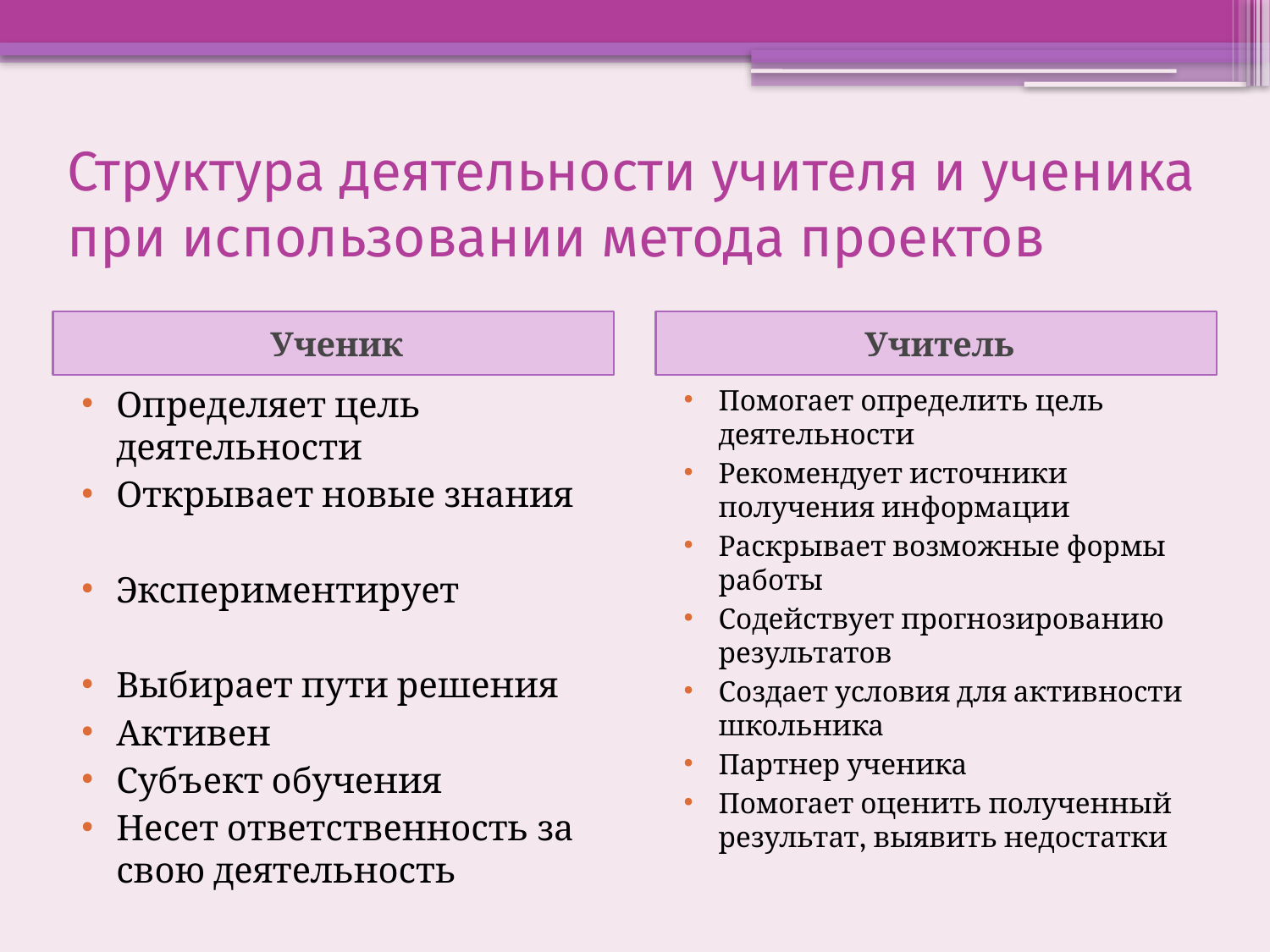

# Структура деятельности учителя и ученика при использовании метода проектов
Ученик
Учитель
Определяет цель деятельности
Открывает новые знания

Экспериментирует

Выбирает пути решения
Активен
Субъект обучения
Несет ответственность за свою деятельность
Помогает определить цель деятельности
Рекомендует источники получения информации
Раскрывает возможные формы работы
Содействует прогнозированию результатов
Создает условия для активности школьника
Партнер ученика
Помогает оценить полученный результат, выявить недостатки